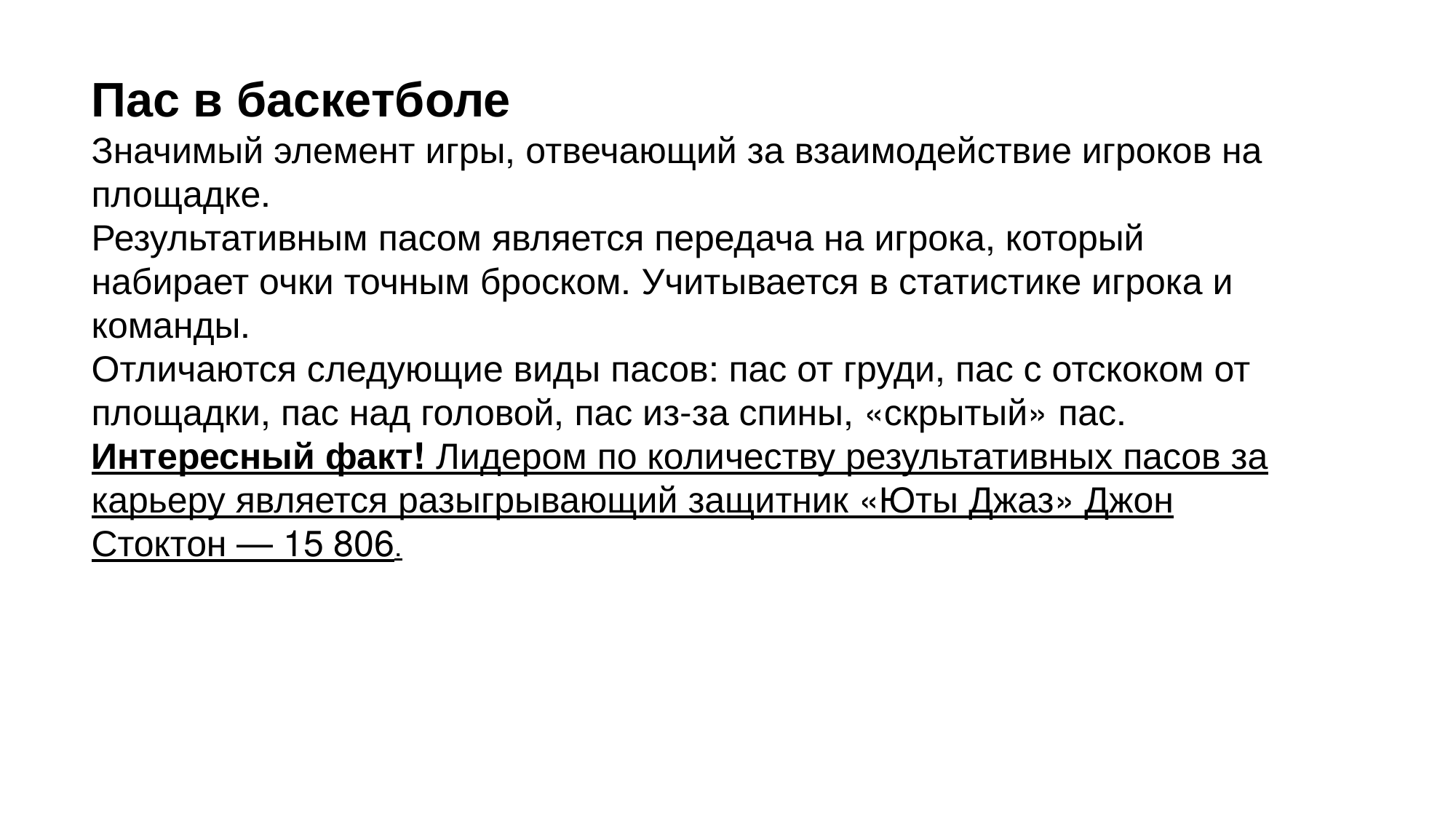

Пас в баскетболе
Значимый элемент игры, отвечающий за взаимодействие игроков на площадке.
Результативным пасом является передача на игрока, который набирает очки точным броском. Учитывается в статистике игрока и команды.
Отличаются следующие виды пасов: пас от груди, пас с отскоком от площадки, пас над головой, пас из-за спины, «скрытый» пас.
Интересный факт! Лидером по количеству результативных пасов за карьеру является разыгрывающий защитник «Юты Джаз» Джон Стоктон — 15 806.